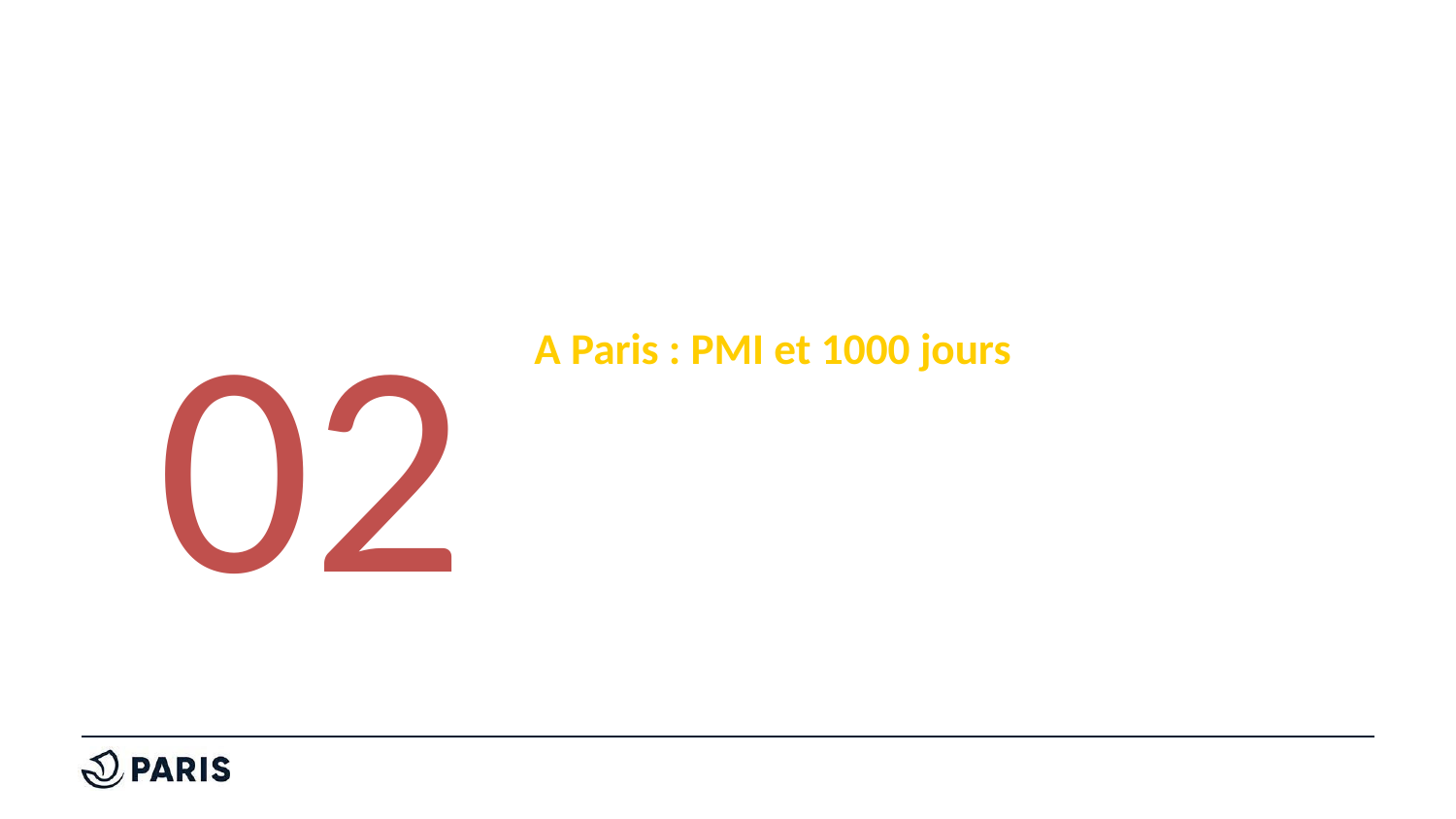

# 02
A Paris : PMI et 1000 jours